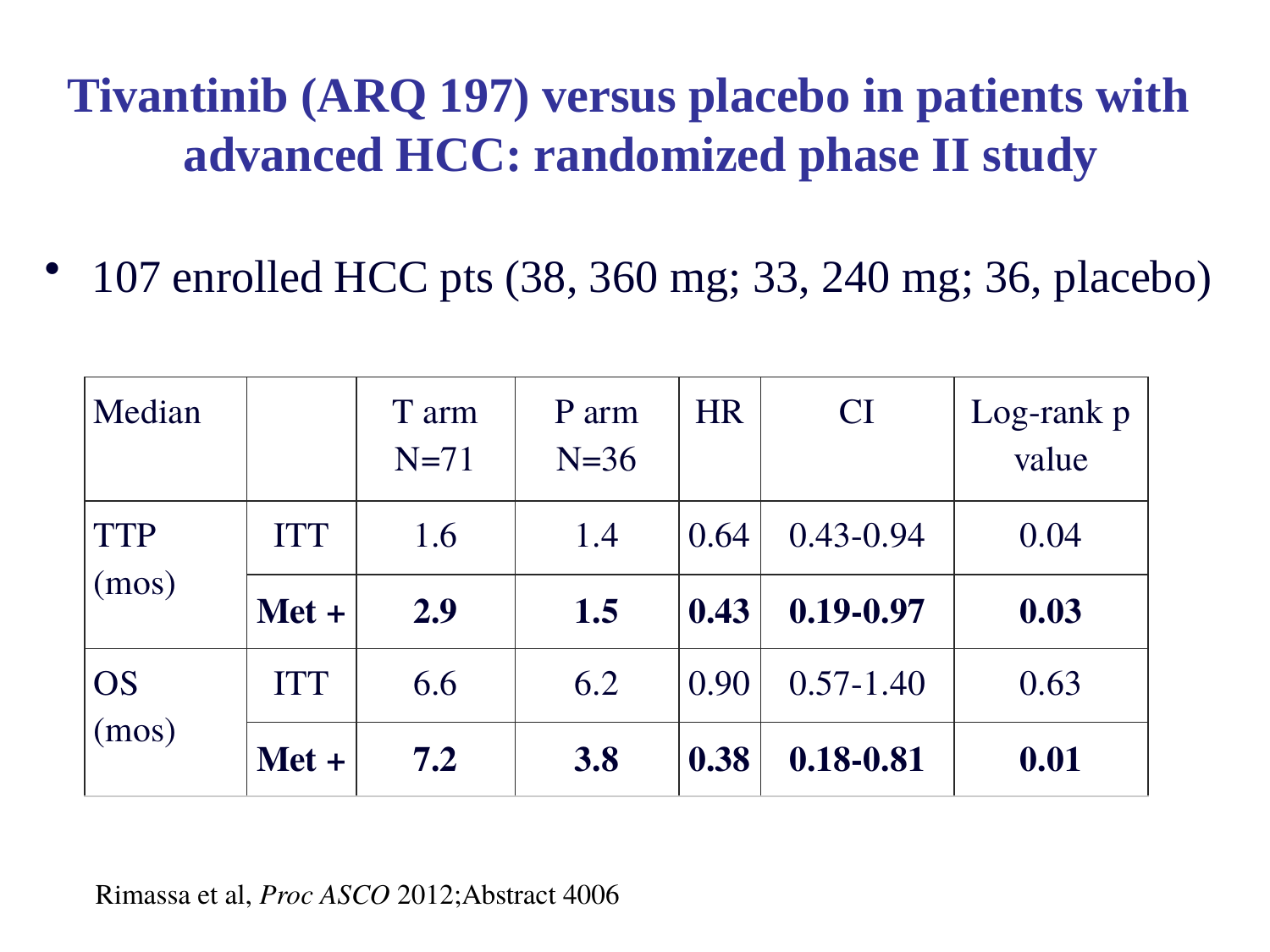

Tivantinib (ARQ 197) versus placebo in patients with
 advanced HCC: randomized phase II study
107 enrolled HCC pts (38, 360 mg; 33, 240 mg; 36, placebo)

| Median |  | T arm N=71 | P arm N=36 | HR | CI | Log-rank p value |
| --- | --- | --- | --- | --- | --- | --- |
| TTP (mos) | ITT | 1.6 | 1.4 | 0.64 | 0.43-0.94 | 0.04 |
|  | Met + | 2.9 | 1.5 | 0.43 | 0.19-0.97 | 0.03 |
| OS (mos) | ITT | 6.6 | 6.2 | 0.90 | 0.57-1.40 | 0.63 |
|  | Met + | 7.2 | 3.8 | 0.38 | 0.18-0.81 | 0.01 |
Rimassa et al, Proc ASCO 2012;Abstract 4006